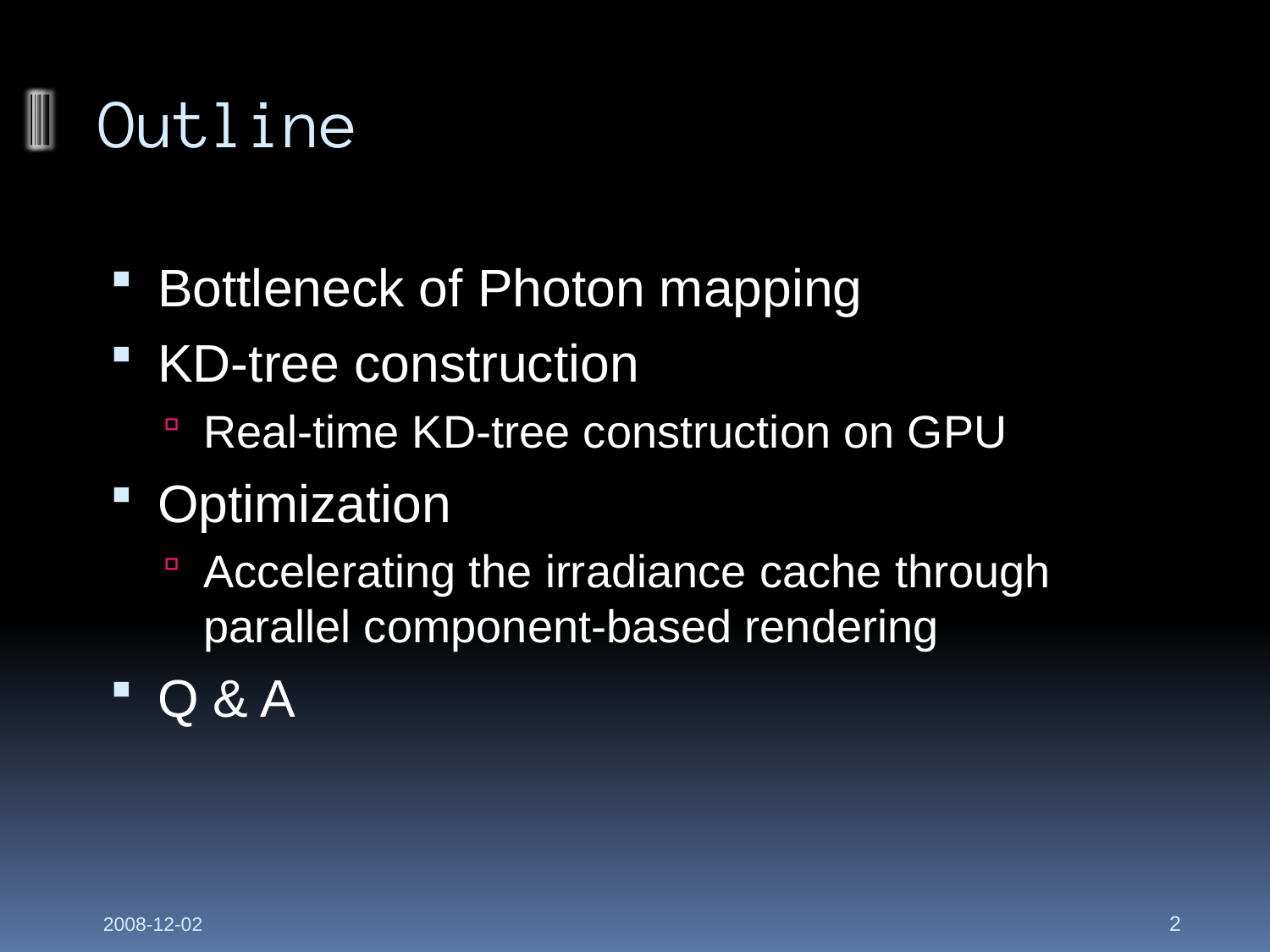

# Outline
Bottleneck of Photon mapping
KD-tree construction
Real-time KD-tree construction on GPU
Optimization
Accelerating the irradiance cache through parallel component-based rendering
Q & A
2008-12-02
2